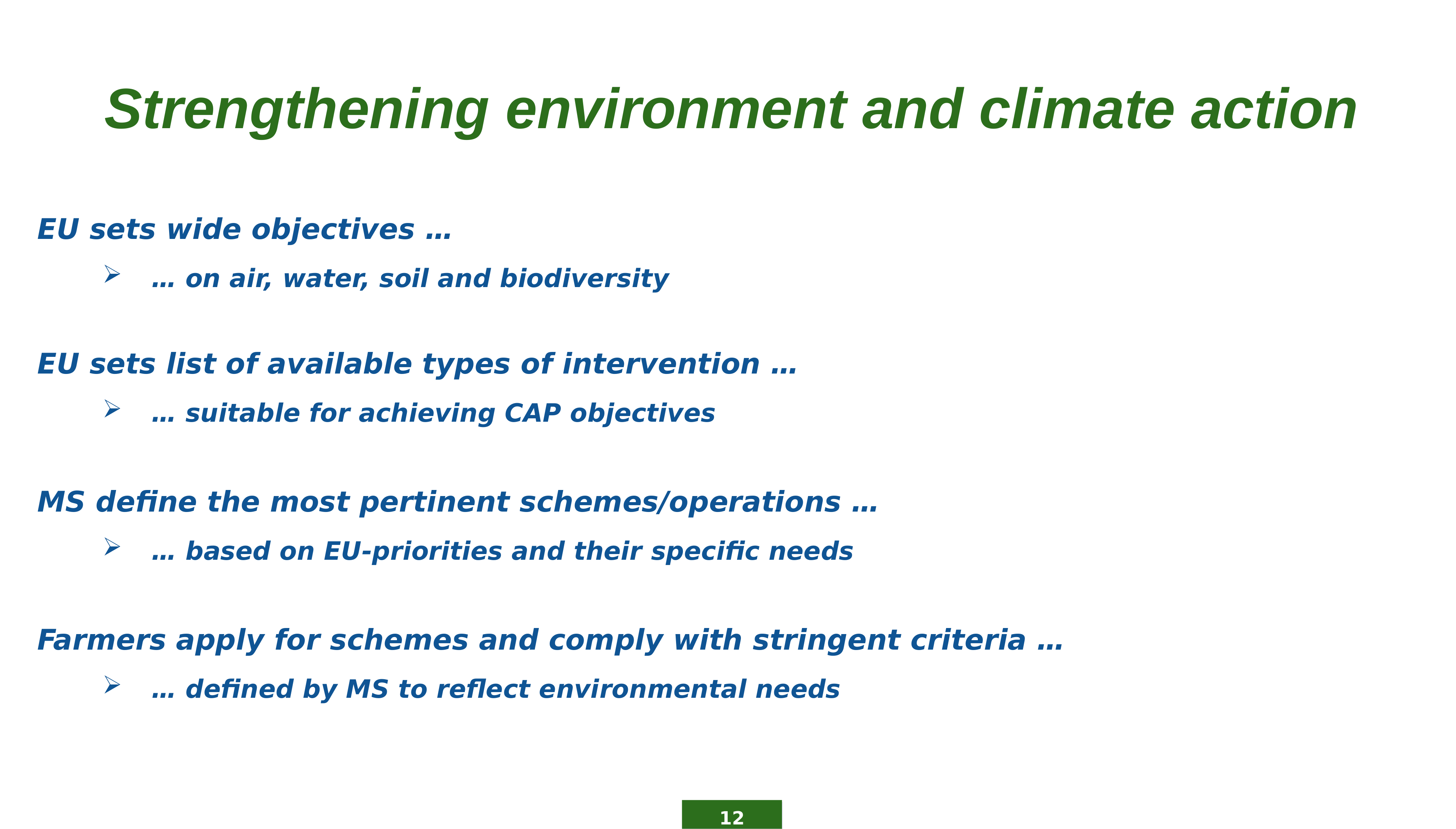

# Strengthening environment and climate action

EU sets wide objectives …

… on air, water, soil and biodiversity

EU sets list of available types of intervention …

… suitable for achieving CAP objectives

MS define the most pertinent schemes/operations …

… based on EU-priorities and their specific needs

Farmers apply for schemes and comply with stringent criteria …

… defined by MS to reflect environmental needs
12
12